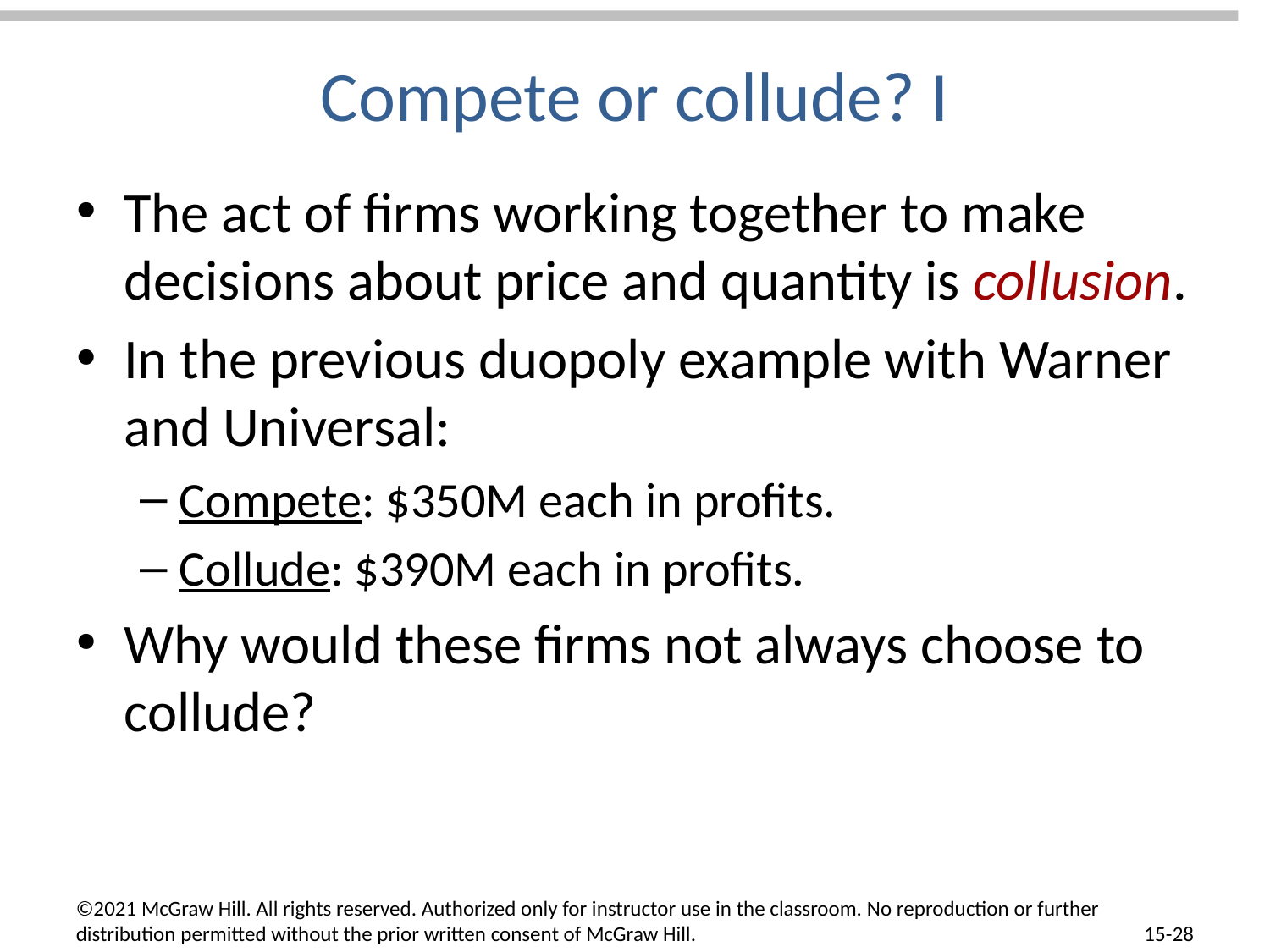

# Compete or collude? I
The act of firms working together to make decisions about price and quantity is collusion.
In the previous duopoly example with Warner and Universal:
Compete: $350M each in profits.
Collude: $390M each in profits.
Why would these firms not always choose to collude?